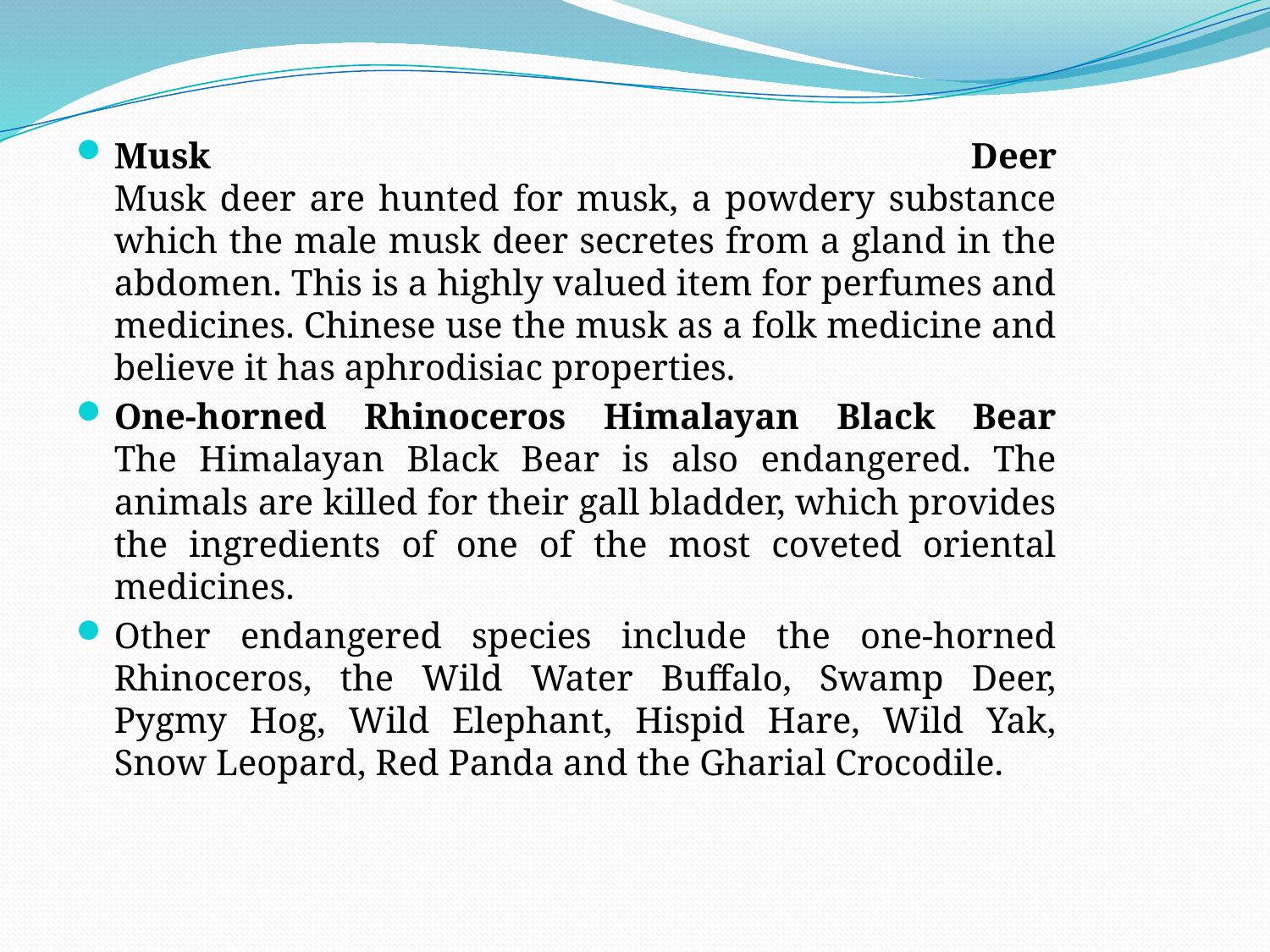

Musk  Deer
Musk deer are hunted for musk, a powdery substance which the male musk deer secretes from a gland in the abdomen. This is a highly valued item for perfumes and medicines. Chinese use the musk as a folk medicine and believe it has aphrodisiac properties.
One-horned Rhinoceros Himalayan Black Bear
The Himalayan Black Bear is also endangered. The animals are killed for their gall bladder, which provides the ingredients of one of the most coveted oriental medicines.
Other endangered species include the one-horned Rhinoceros, the Wild Water Buffalo, Swamp Deer, Pygmy Hog, Wild Elephant, Hispid Hare, Wild Yak, Snow Leopard, Red Panda and the Gharial Crocodile.